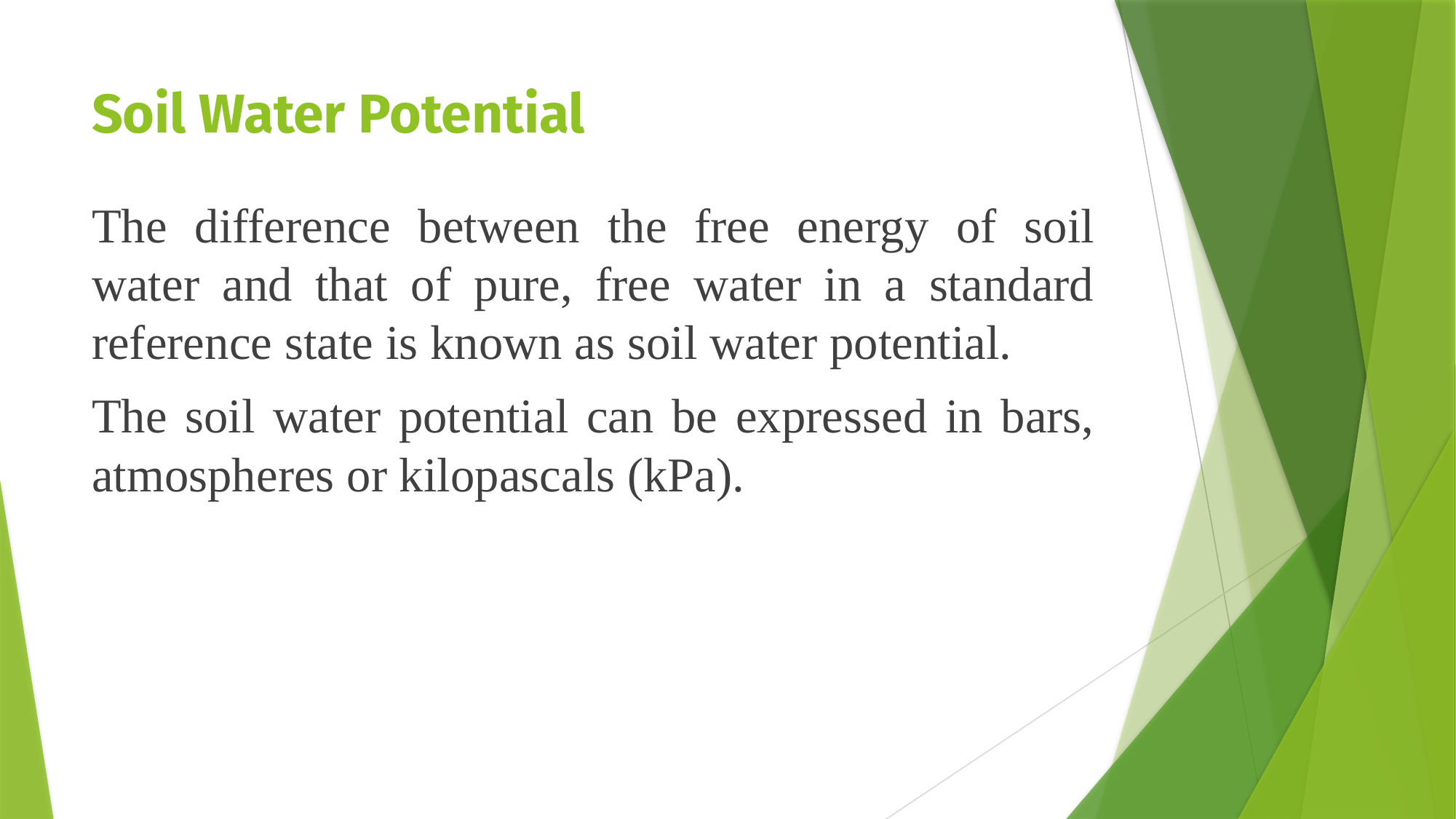

# Soil Water Potential
The difference between the free energy of soil water and that of pure, free water in a standard reference state is known as soil water potential.
The soil water potential can be expressed in bars, atmospheres or kilopascals (kPa).